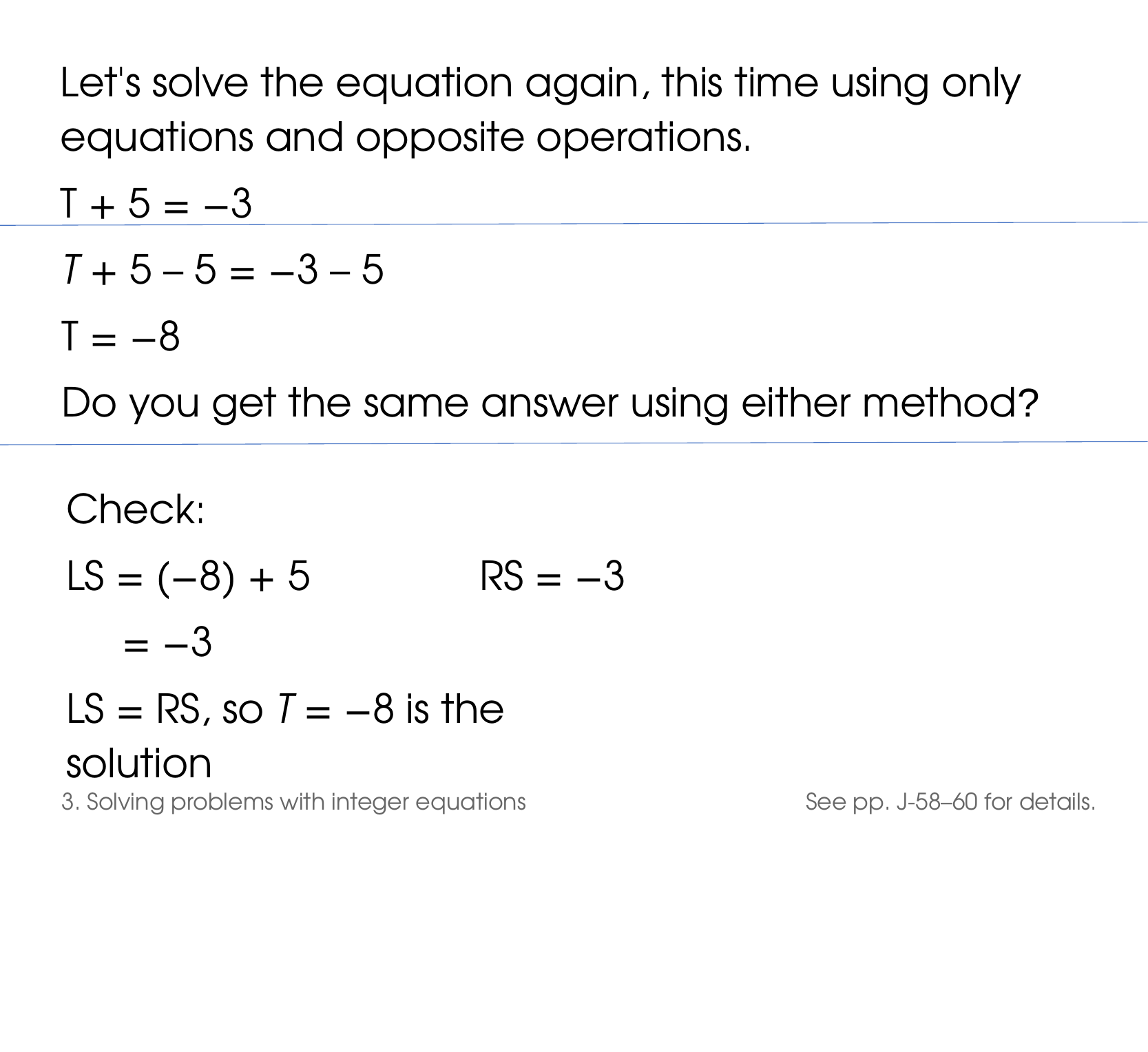

Let's solve the equation again, this time using only equations and opposite operations.
T + 5 = −3
T + 5 – 5 = −3 – 5
T = −8
Do you get the same answer using either method?
Check:
LS = (−8) + 5		RS = −3
     = −3
LS = RS, so T = −8 is the solution
3. Solving problems with integer equations
See pp. J-58–60 for details.